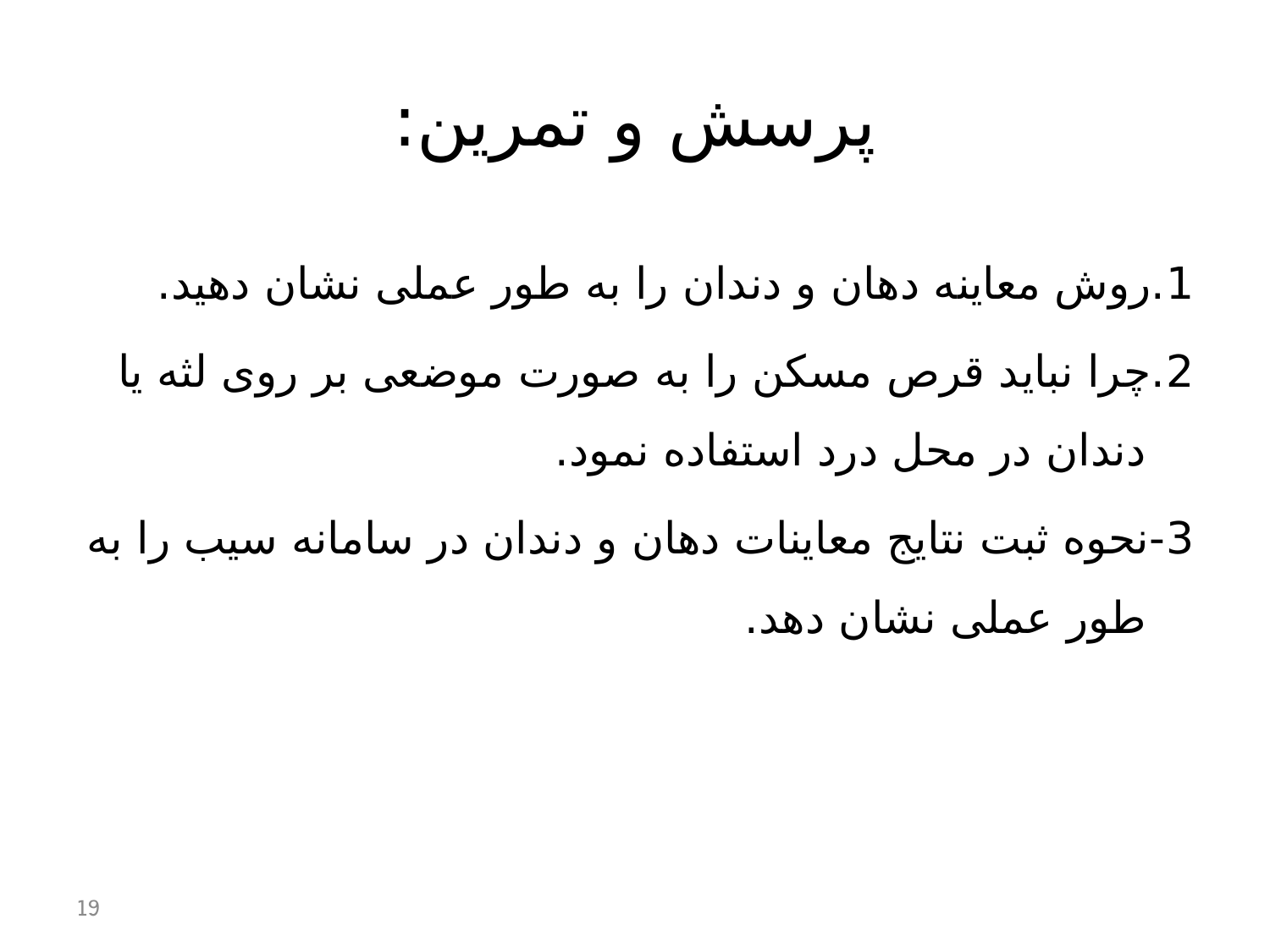

# پرسش و تمرین:
1.روش معاینه دهان و دندان را به طور عملی نشان دهید.
2.چرا نباید قرص مسکن را به صورت موضعی بر روی لثه یا دندان در محل درد استفاده نمود.
3-نحوه ثبت نتایج معاینات دهان و دندان در سامانه سیب را به طور عملی نشان دهد.

19